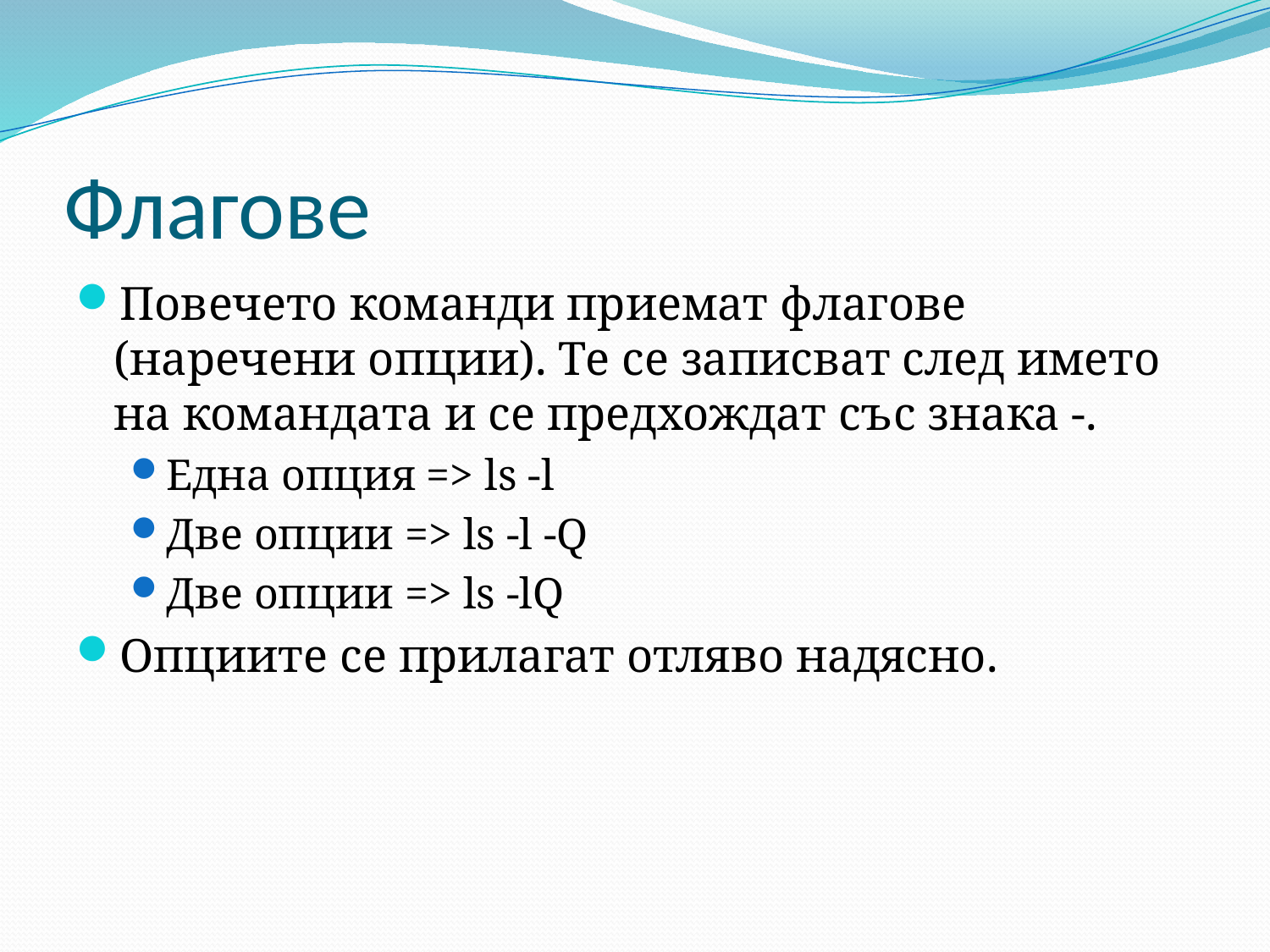

# Флагове
Повечето команди приемат флагове (наречени опции). Те се записват след името на командата и се предхождат със знака -.
Една опция => ls -l
Две опции => ls -l -Q
Две опции => ls -lQ
Опциите се прилагат отляво надясно.